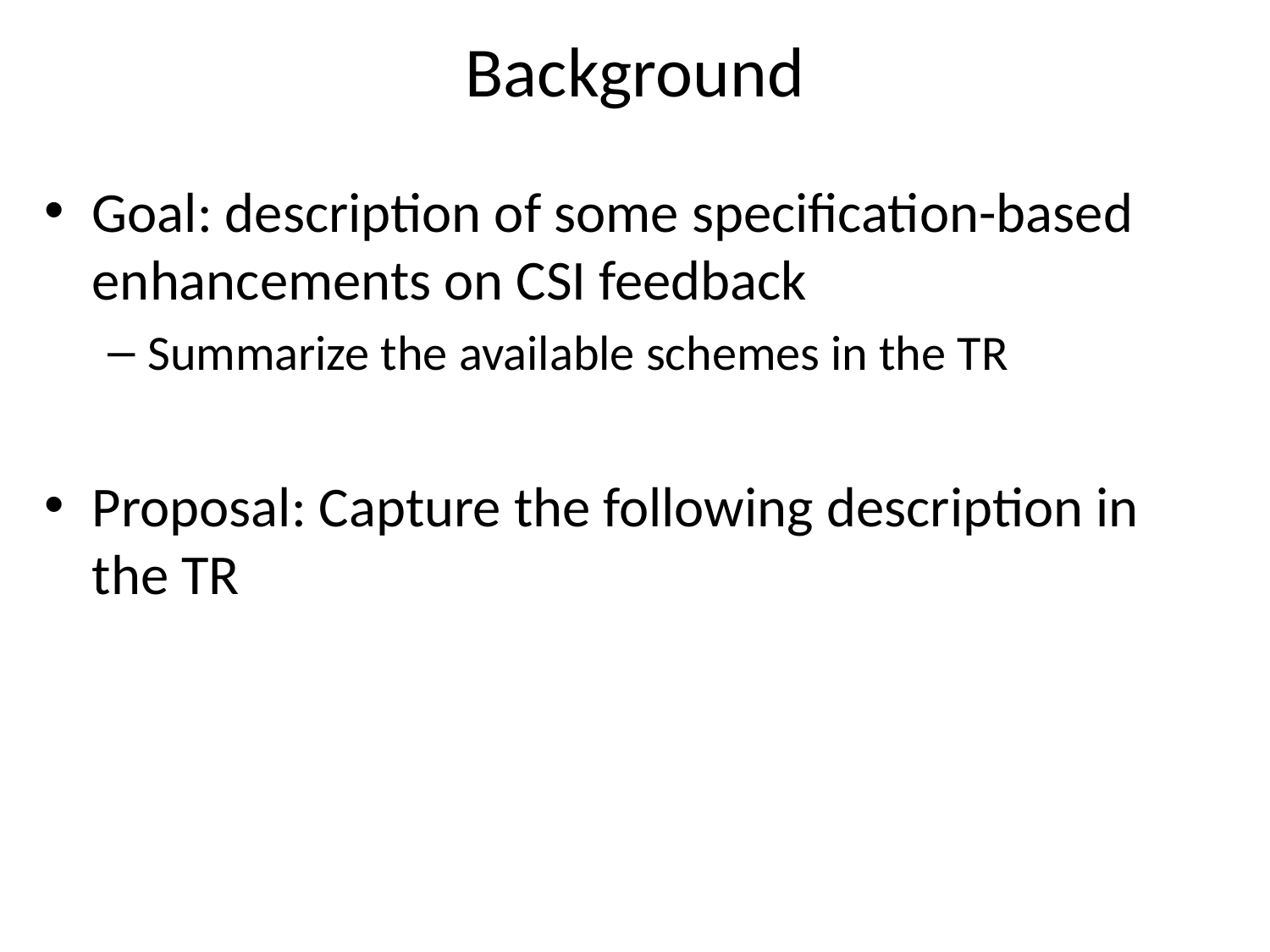

# Background
Goal: description of some specification-based enhancements on CSI feedback
Summarize the available schemes in the TR

Proposal: Capture the following description in the TR